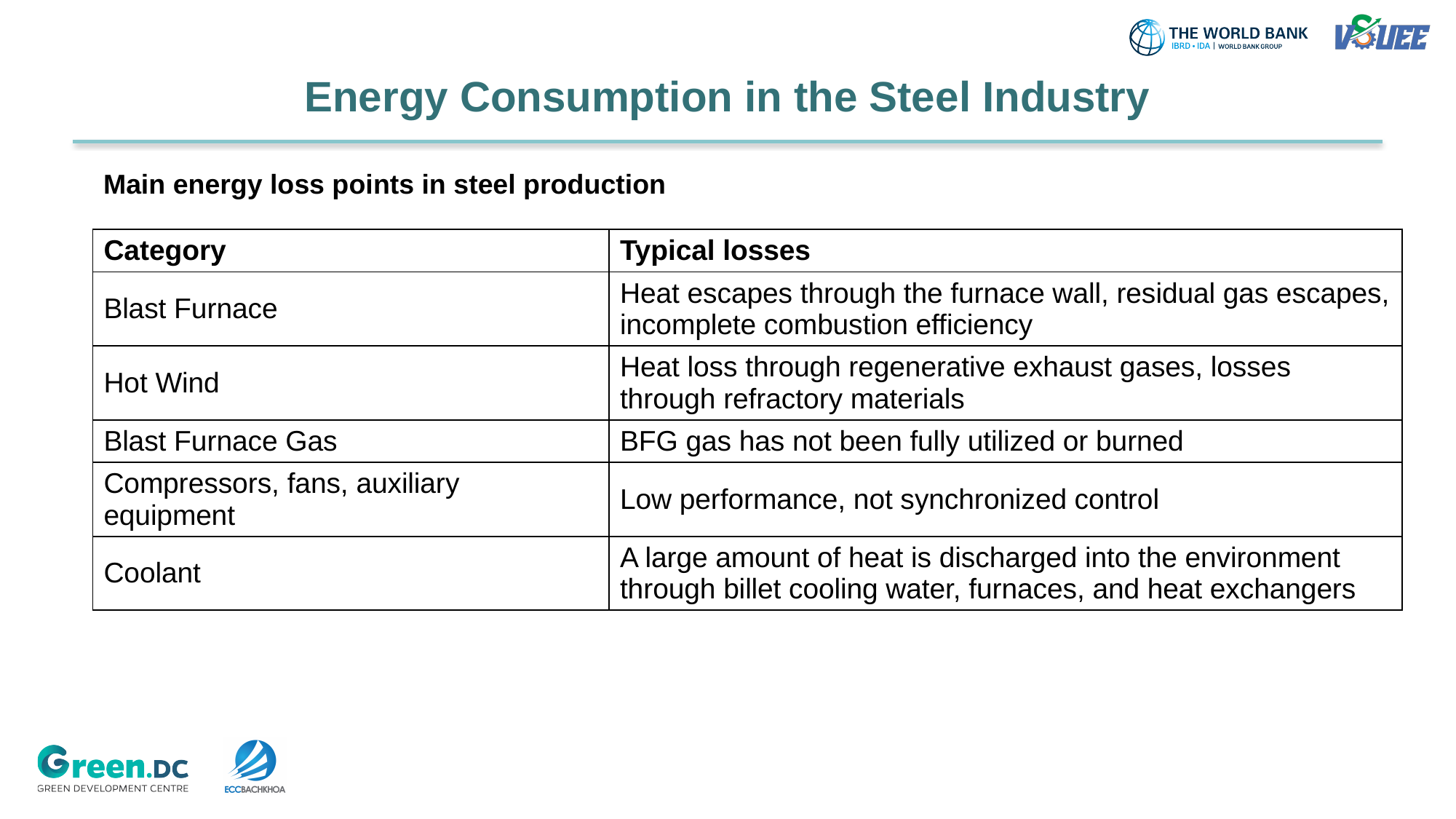

# Energy Consumption in the Steel Industry
Main energy loss points in steel production
| Category | Typical losses |
| --- | --- |
| Blast Furnace | Heat escapes through the furnace wall, residual gas escapes, incomplete combustion efficiency |
| Hot Wind | Heat loss through regenerative exhaust gases, losses through refractory materials |
| Blast Furnace Gas | BFG gas has not been fully utilized or burned |
| Compressors, fans, auxiliary equipment | Low performance, not synchronized control |
| Coolant | A large amount of heat is discharged into the environment through billet cooling water, furnaces, and heat exchangers |